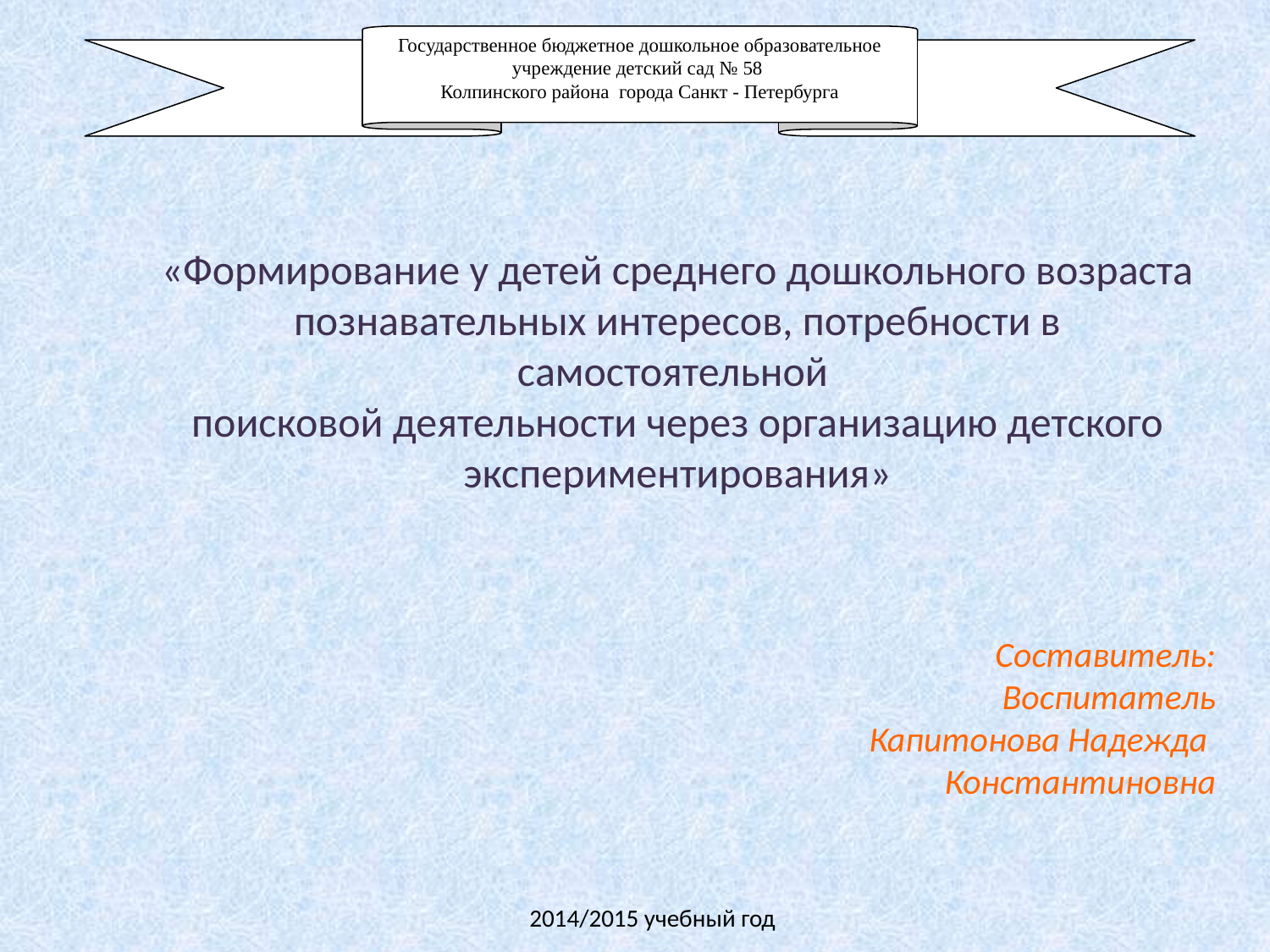

Государственное бюджетное дошкольное образовательное учреждение детский сад № 58
Колпинского района  города Санкт - Петербурга
«Формирование у детей среднего дошкольного возраста
познавательных интересов, потребности в самостоятельной
поисковой деятельности через организацию детского экспериментирования»
Составитель:
Воспитатель
Капитонова Надежда
Константиновна
2014/2015 учебный год